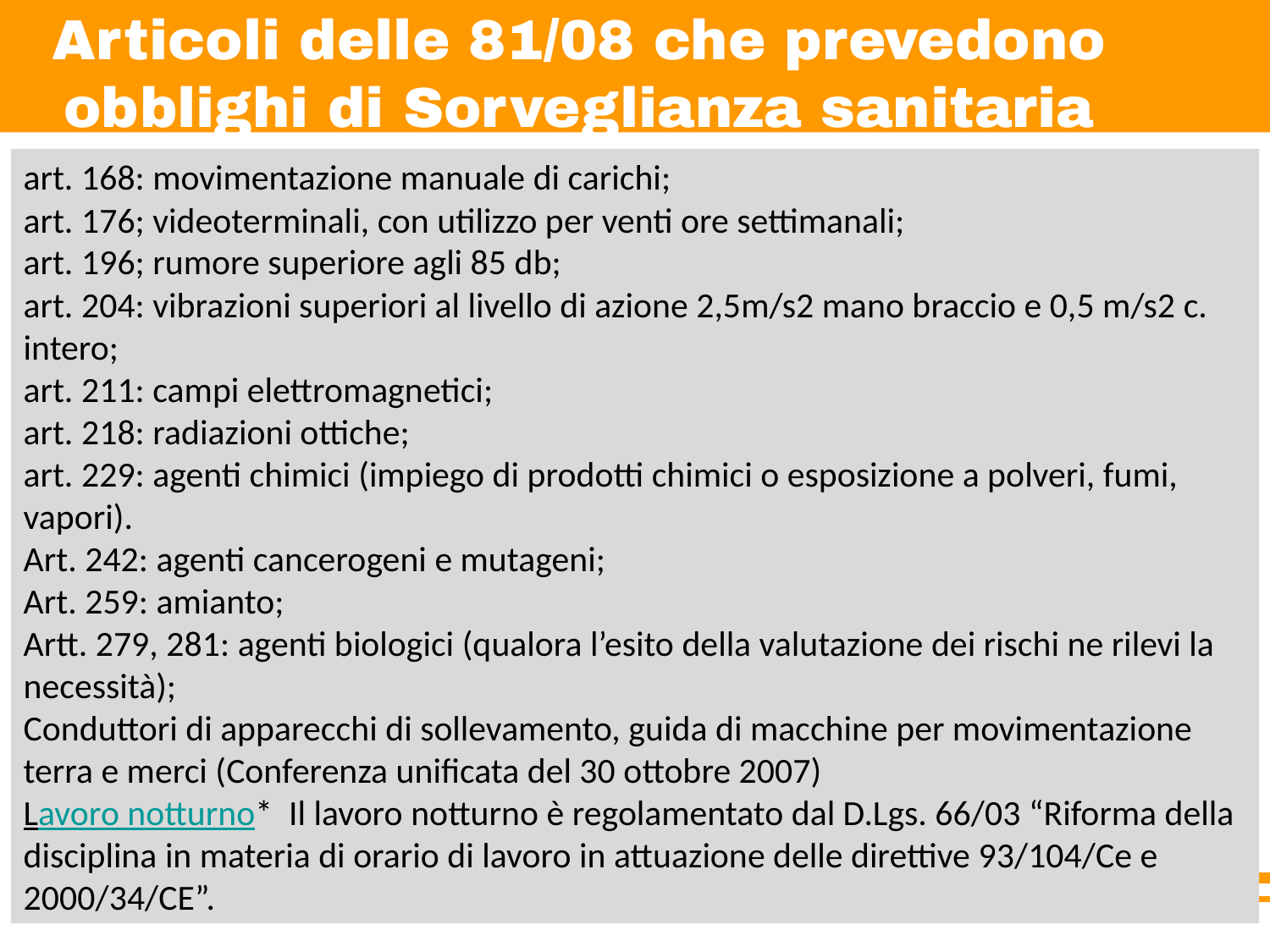

Articoli delle 81/08 che prevedono obblighi di Sorveglianza sanitaria
art. 168: movimentazione manuale di carichi;
art. 176; videoterminali, con utilizzo per venti ore settimanali;
art. 196; rumore superiore agli 85 db;
art. 204: vibrazioni superiori al livello di azione 2,5m/s2 mano braccio e 0,5 m/s2 c. intero;
art. 211: campi elettromagnetici;
art. 218: radiazioni ottiche;
art. 229: agenti chimici (impiego di prodotti chimici o esposizione a polveri, fumi, vapori).
Art. 242: agenti cancerogeni e mutageni;
Art. 259: amianto;
Artt. 279, 281: agenti biologici (qualora l’esito della valutazione dei rischi ne rilevi la necessità);
Conduttori di apparecchi di sollevamento, guida di macchine per movimentazione terra e merci (Conferenza unificata del 30 ottobre 2007)
Lavoro notturno*  Il lavoro notturno è regolamentato dal D.Lgs. 66/03 “Riforma della disciplina in materia di orario di lavoro in attuazione delle direttive 93/104/Ce e 2000/34/CE”.